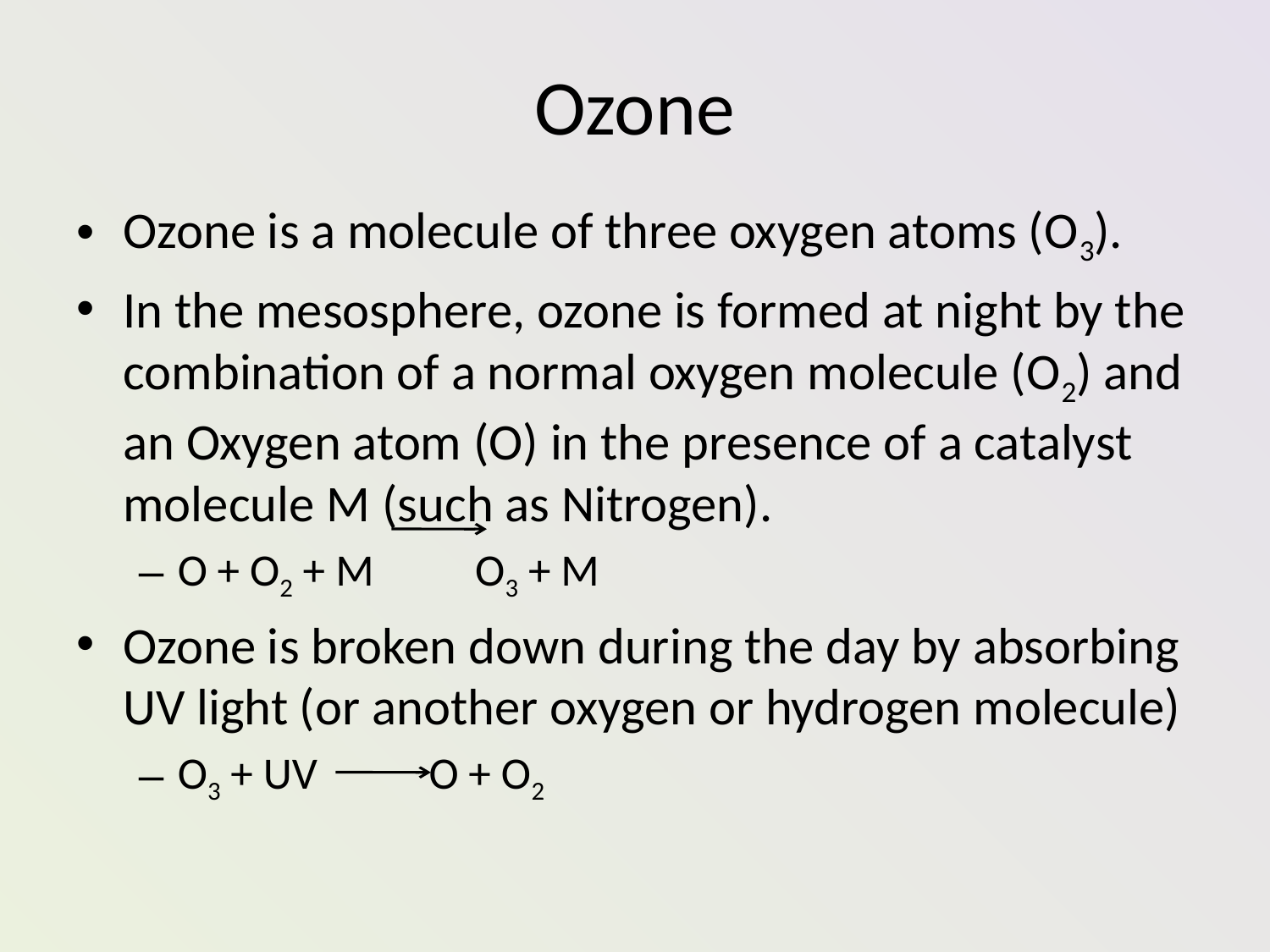

# Ozone
Ozone is a molecule of three oxygen atoms (O3).
In the mesosphere, ozone is formed at night by the combination of a normal oxygen molecule (O2) and an Oxygen atom (O) in the presence of a catalyst molecule M (such as Nitrogen).
O + O2 + M          O3 + M
Ozone is broken down during the day by absorbing UV light (or another oxygen or hydrogen molecule)
O3 + UV           O + O2